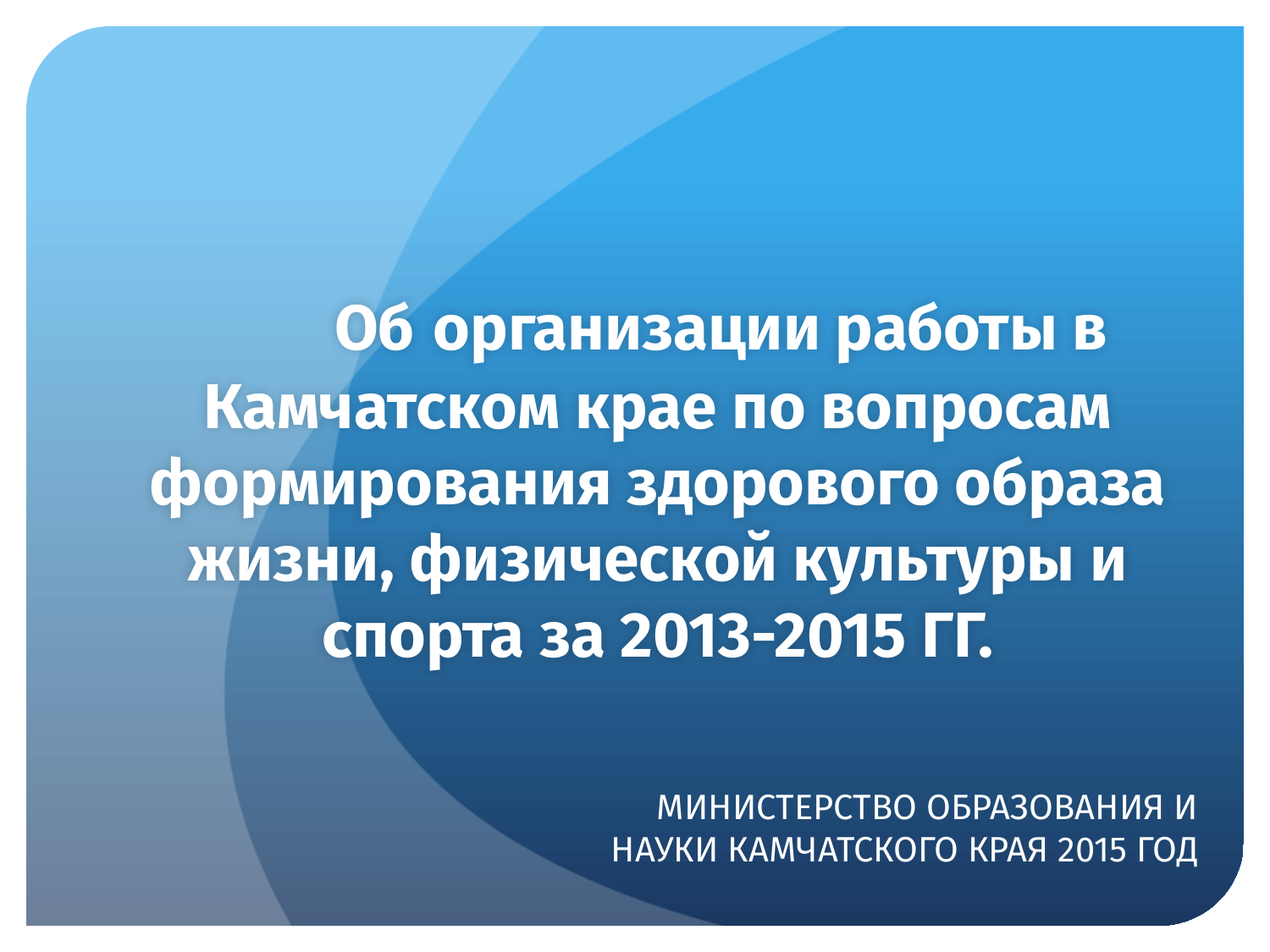

# Об организации работы в Камчатском крае по вопросам формирования здорового образа жизни, физической культуры и спорта за 2013-2015 ГГ.
МИНИСТЕРСТВО ОБРАЗОВАНИЯ И НАУКИ КАМЧАТСКОГО КРАЯ 2015 ГОД